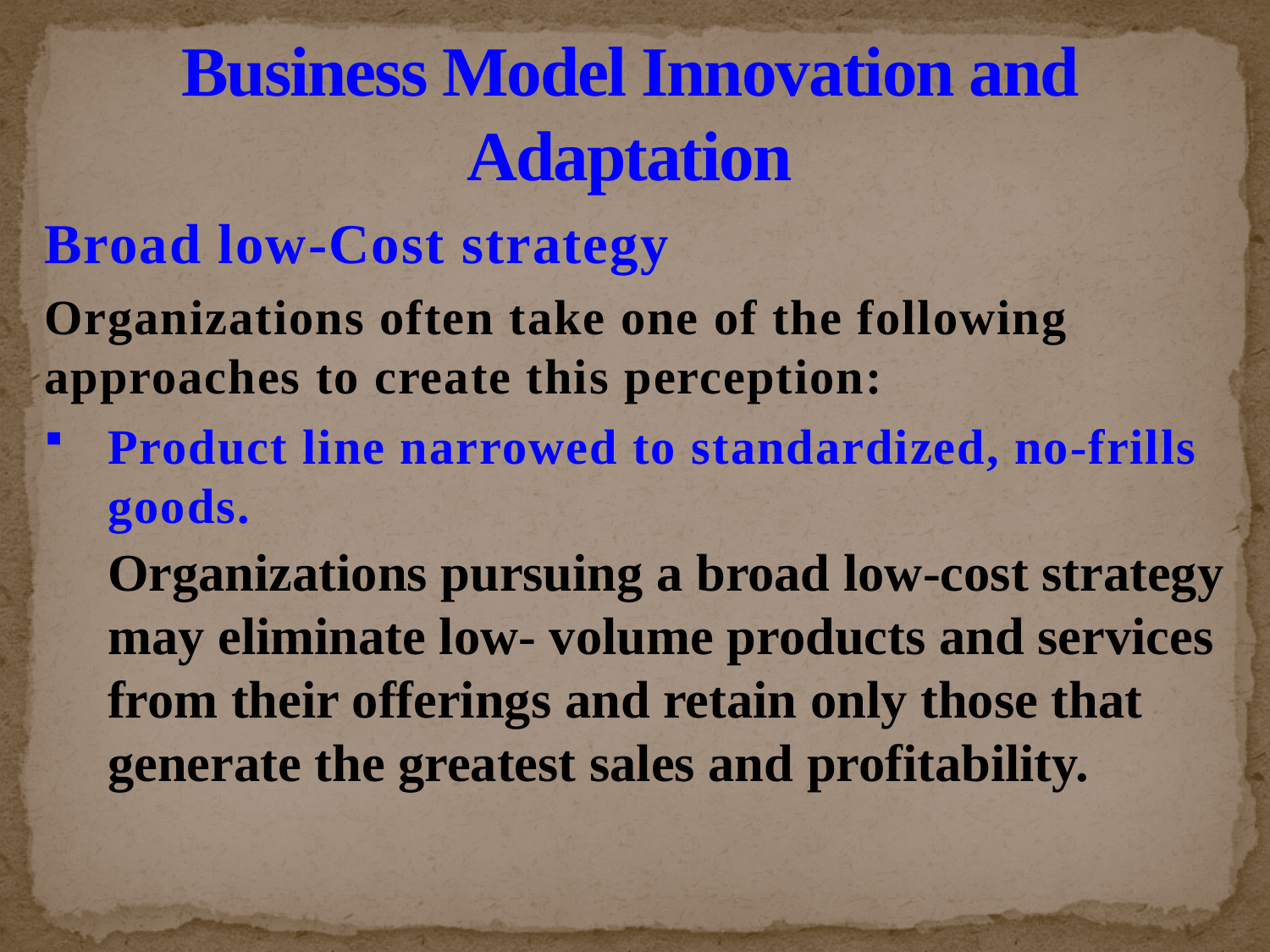

# Business Model Innovation and Adaptation
Broad low-Cost strategy
Organizations often take one of the following approaches to create this perception:
Product line narrowed to standardized, no-frills goods.
Organizations pursuing a broad low-cost strategy may eliminate low- volume products and services from their offerings and retain only those that generate the greatest sales and profitability.